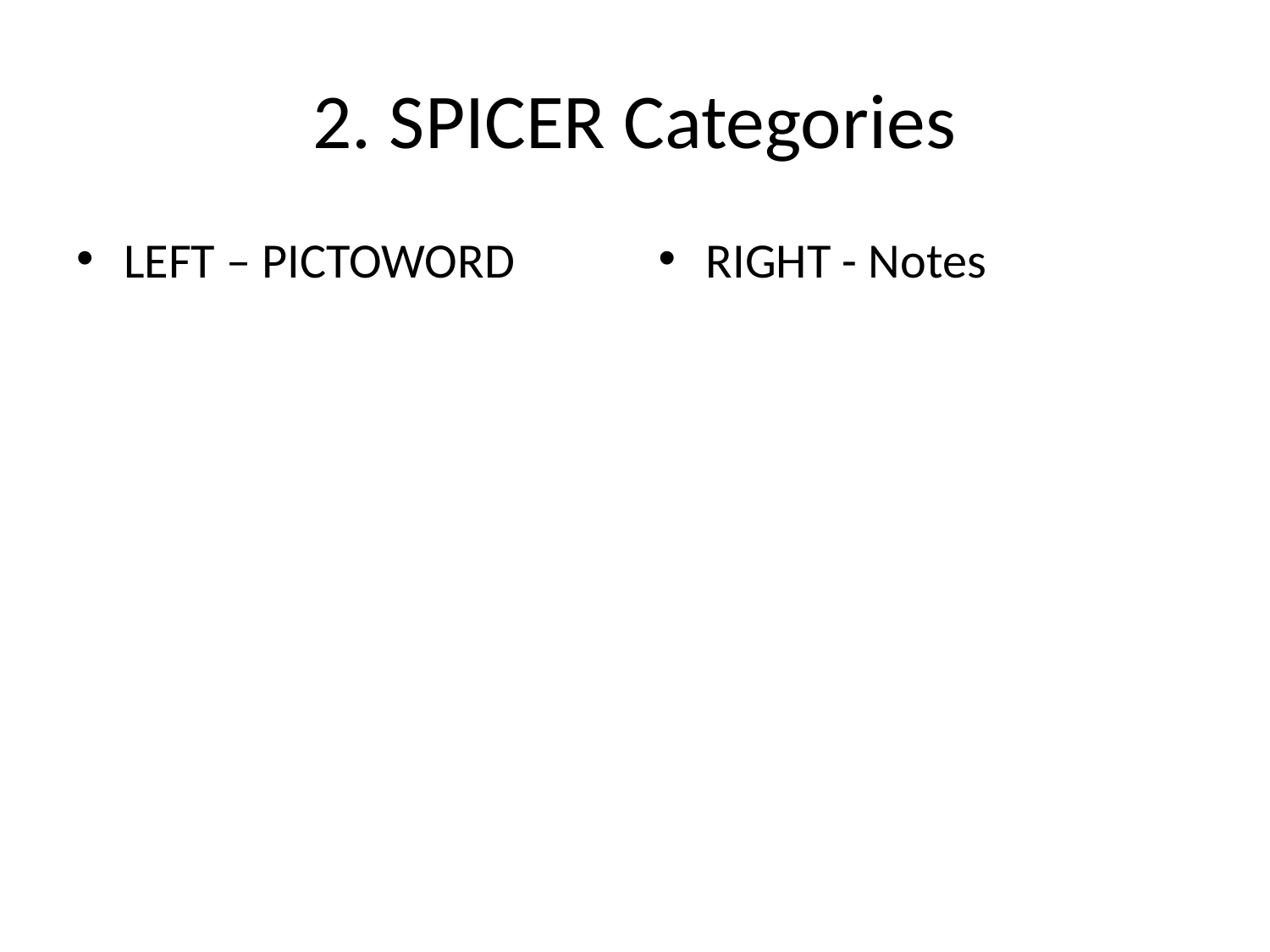

# 2. SPICER Categories
LEFT – PICTOWORD
RIGHT - Notes